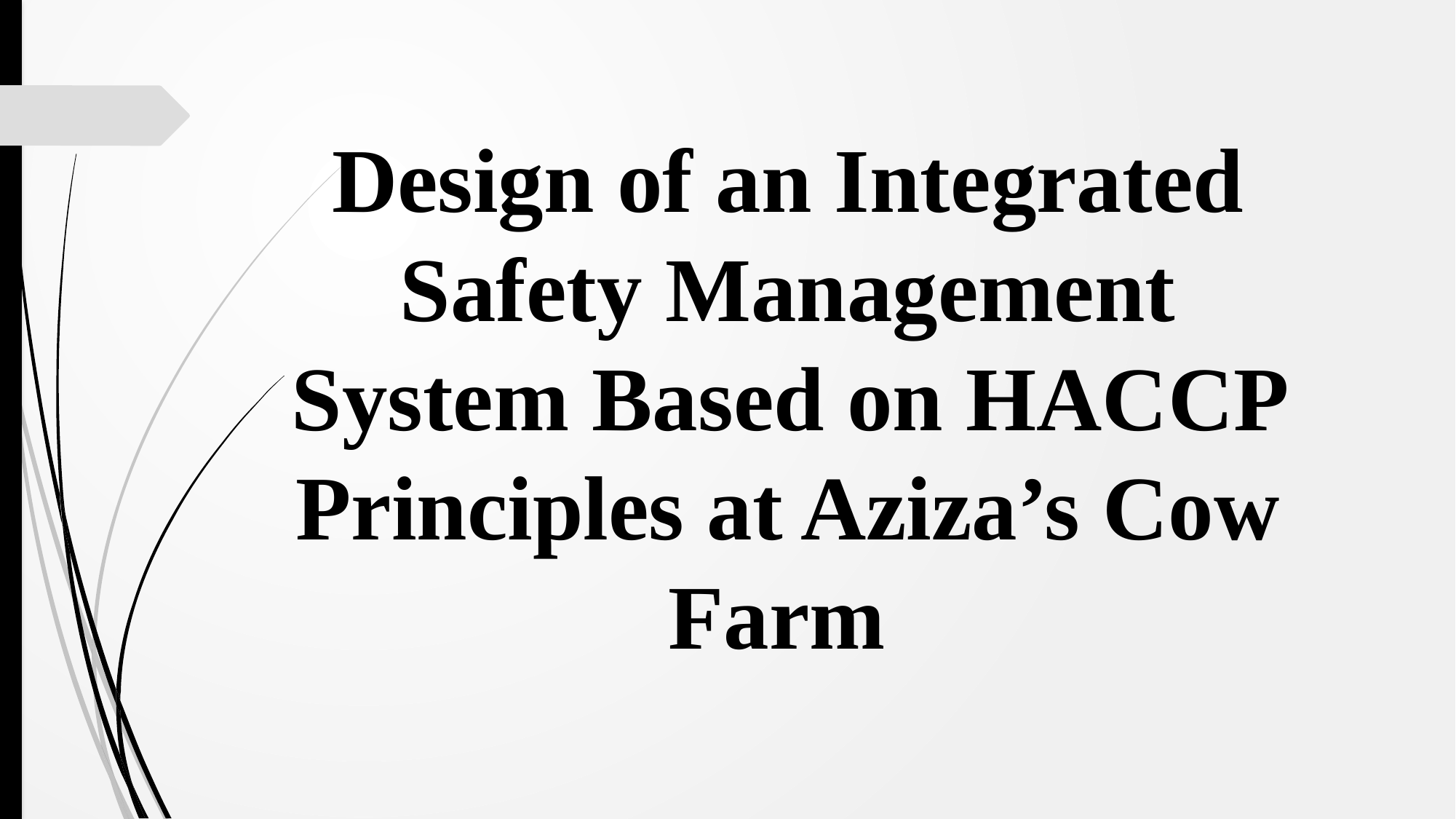

# Design of an Integrated Safety Management System Based on HACCP Principles at Aziza’s Cow Farm